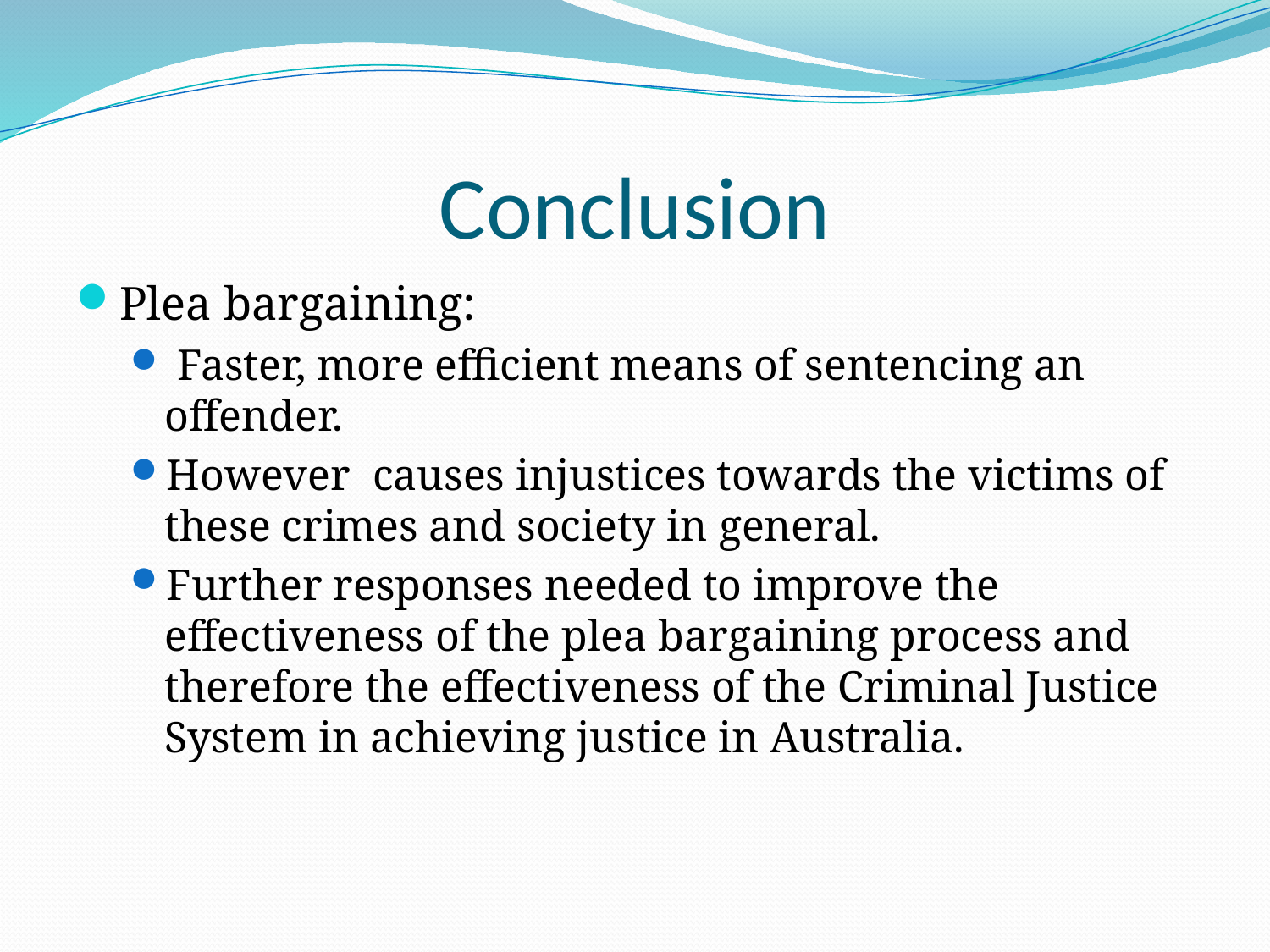

# Conclusion
Plea bargaining:
 Faster, more efficient means of sentencing an offender.
However  causes injustices towards the victims of these crimes and society in general.
Further responses needed to improve the effectiveness of the plea bargaining process and therefore the effectiveness of the Criminal Justice System in achieving justice in Australia.